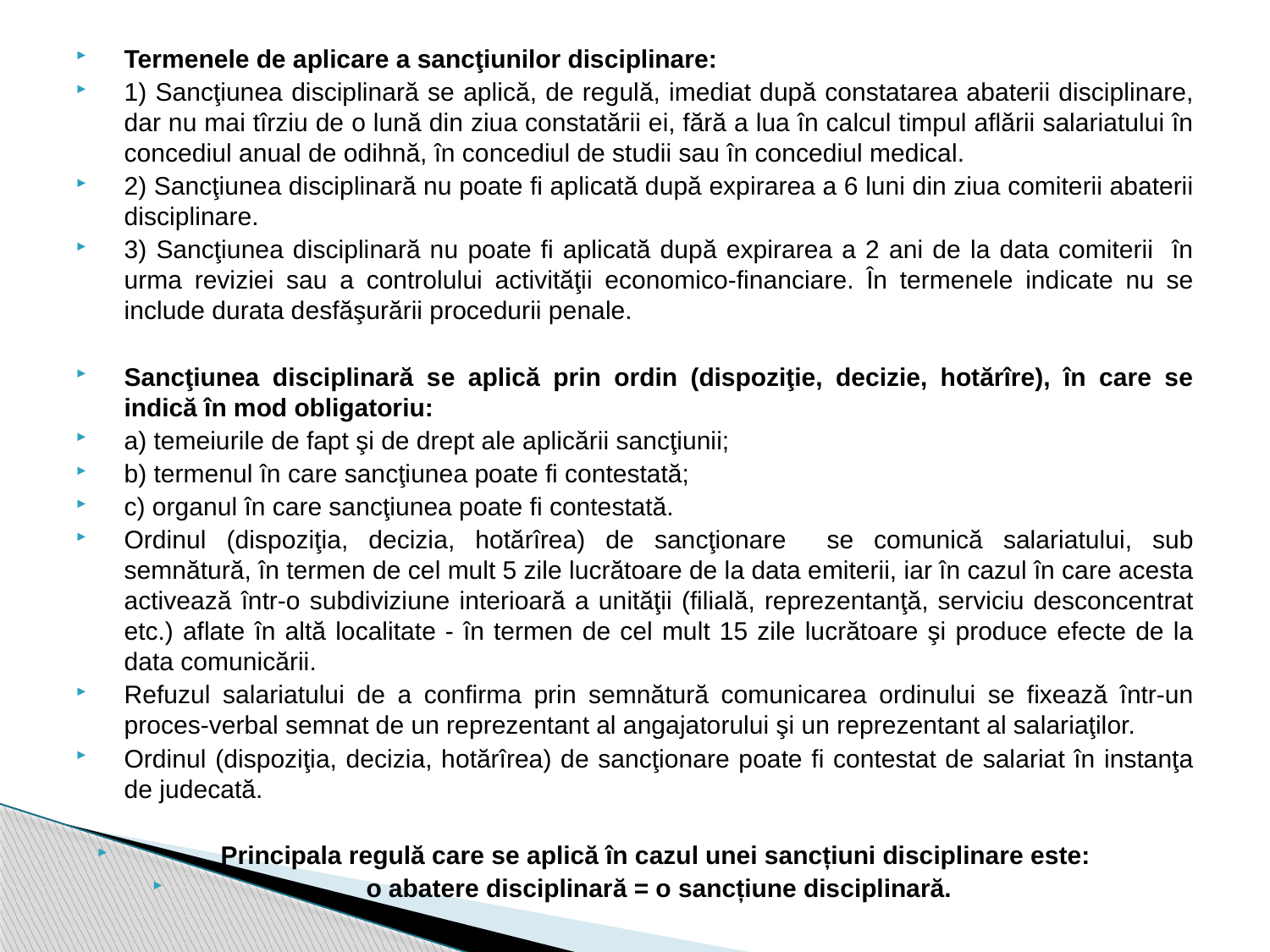

Termenele de aplicare a sancţiunilor disciplinare:
1) Sancţiunea disciplinară se aplică, de regulă, imediat după constatarea abaterii disciplinare, dar nu mai tîrziu de o lună din ziua constatării ei, fără a lua în calcul timpul aflării salariatului în concediul anual de odihnă, în concediul de studii sau în concediul medical.
2) Sancţiunea disciplinară nu poate fi aplicată după expirarea a 6 luni din ziua comiterii abaterii disciplinare.
3) Sancţiunea disciplinară nu poate fi aplicată după expirarea a 2 ani de la data comiterii  în urma reviziei sau a controlului activităţii economico-financiare. În termenele indicate nu se include durata desfăşurării procedurii penale.

Sancţiunea disciplinară se aplică prin ordin (dispoziţie, decizie, hotărîre), în care se indică în mod obligatoriu:
a) temeiurile de fapt şi de drept ale aplicării sancţiunii;
b) termenul în care sancţiunea poate fi contestată;
c) organul în care sancţiunea poate fi contestată.
Ordinul (dispoziţia, decizia, hotărîrea) de sancţionare  se comunică salariatului, sub semnătură, în termen de cel mult 5 zile lucrătoare de la data emiterii, iar în cazul în care acesta activează într-o subdiviziune interioară a unităţii (filială, reprezentanţă, serviciu desconcentrat etc.) aflate în altă localitate - în termen de cel mult 15 zile lucrătoare şi produce efecte de la data comunicării.
Refuzul salariatului de a confirma prin semnătură comunicarea ordinului se fixează într-un proces-verbal semnat de un reprezentant al angajatorului şi un reprezentant al salariaţilor.
Ordinul (dispoziţia, decizia, hotărîrea) de sancţionare poate fi contestat de salariat în instanţa de judecată.

Principala regulă care se aplică în cazul unei sancțiuni disciplinare este:
o abatere disciplinară = o sancțiune disciplinară.